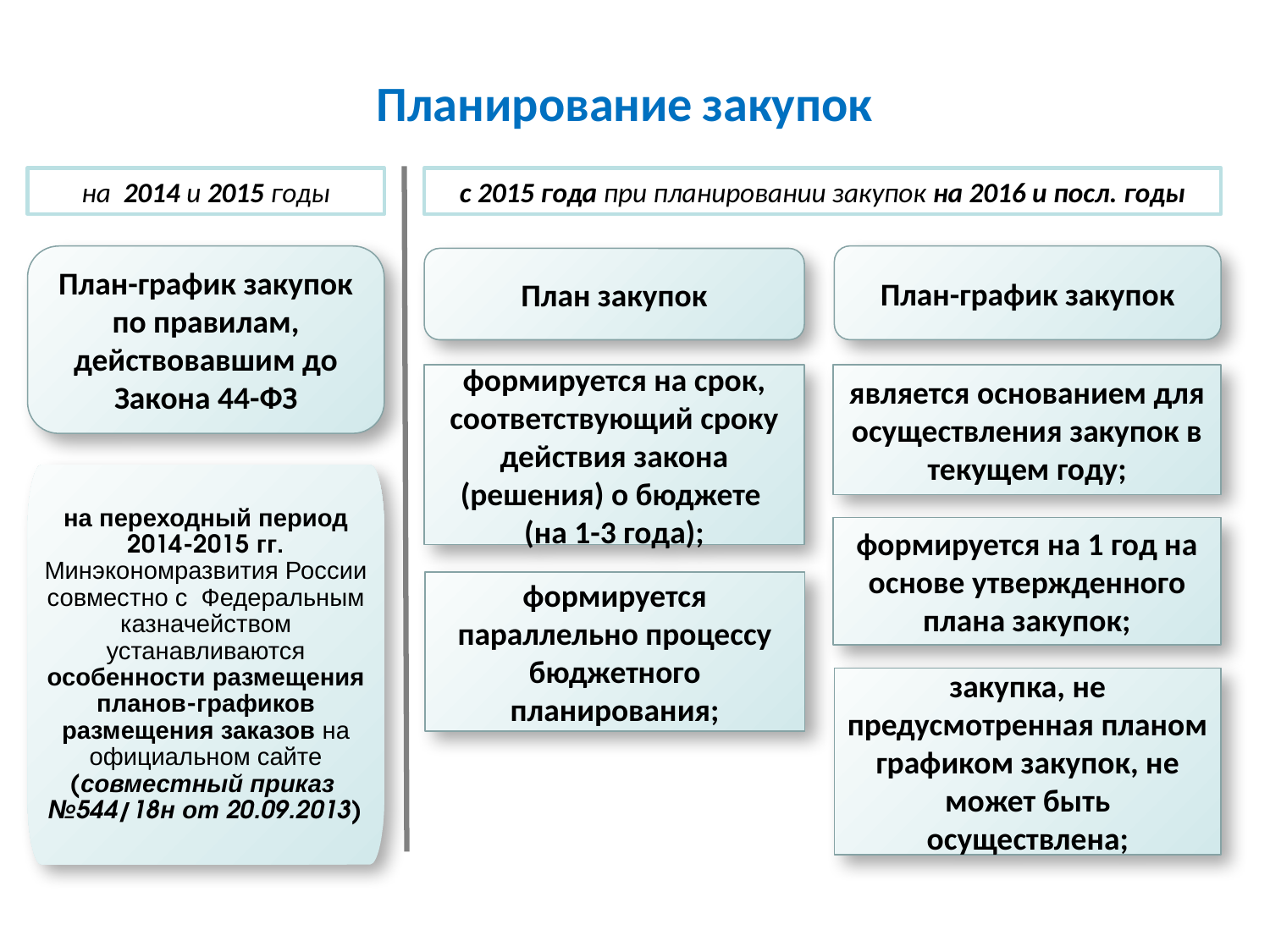

Планирование закупок
на  2014 и 2015 годы
 с 2015 года при планировании закупок на 2016 и посл. годы
План-график закупок
План-график закупок по правилам, действовавшим до Закона 44-ФЗ
План закупок
формируется на срок, соответствующий сроку действия закона (решения) о бюджете  (на 1-3 года);
является основанием для осуществления закупок в текущем году;
на переходный период 2014-2015 гг. Минэкономразвития России совместно с  Федеральным казначейством устанавливаются особенности размещения планов-графиков размещения заказов на официальном сайте (совместный приказ  №544/18н от 20.09.2013)
формируется на 1 год на основе утвержденного плана закупок;
формируется параллельно процессу бюджетного планирования;
закупка, не предусмотренная планом графиком закупок, не может быть осуществлена;